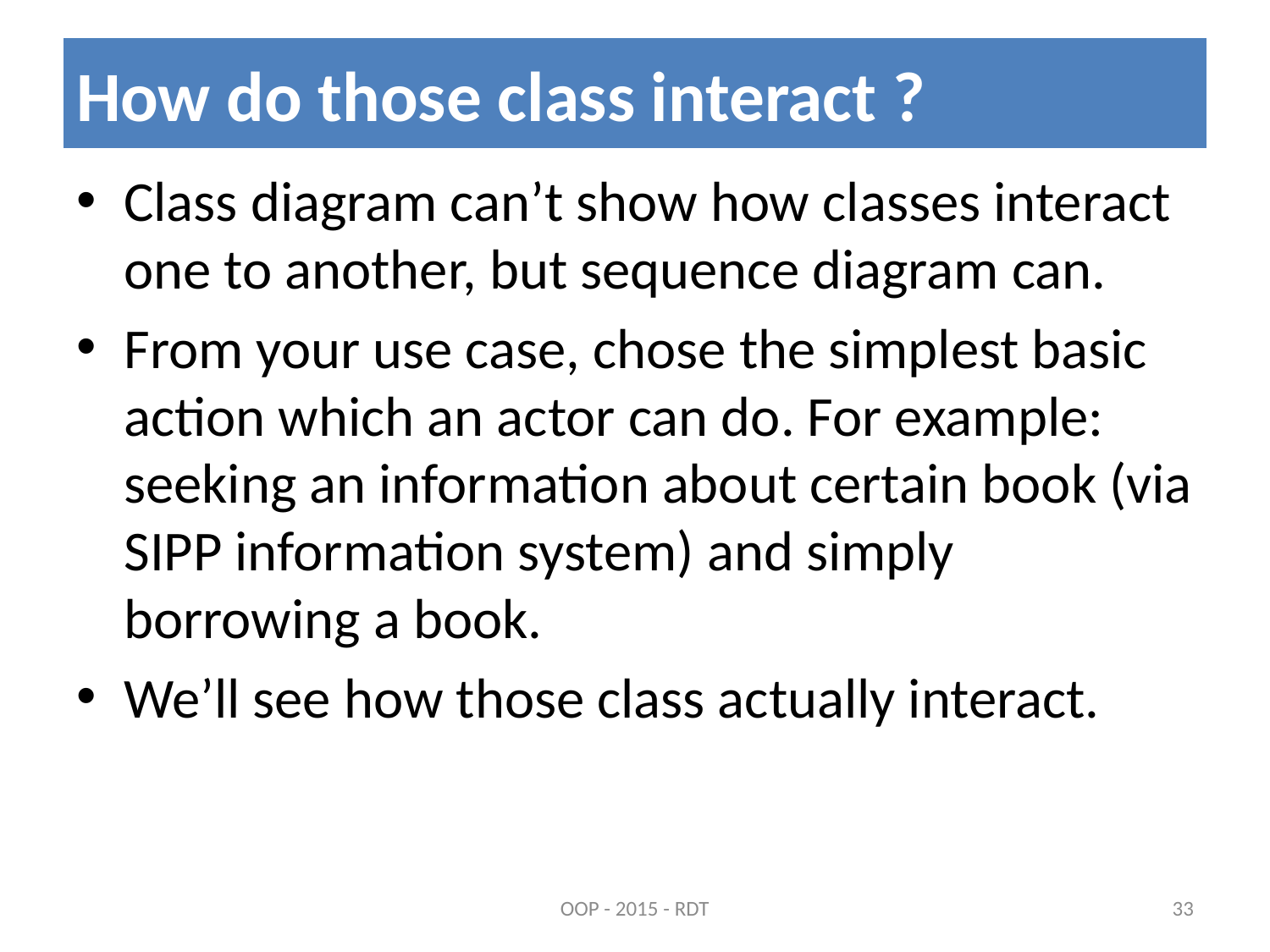

# How do those class interact ?
Class diagram can’t show how classes interact one to another, but sequence diagram can.
From your use case, chose the simplest basic action which an actor can do. For example: seeking an information about certain book (via SIPP information system) and simply borrowing a book.
We’ll see how those class actually interact.
OOP - 2015 - RDT
33